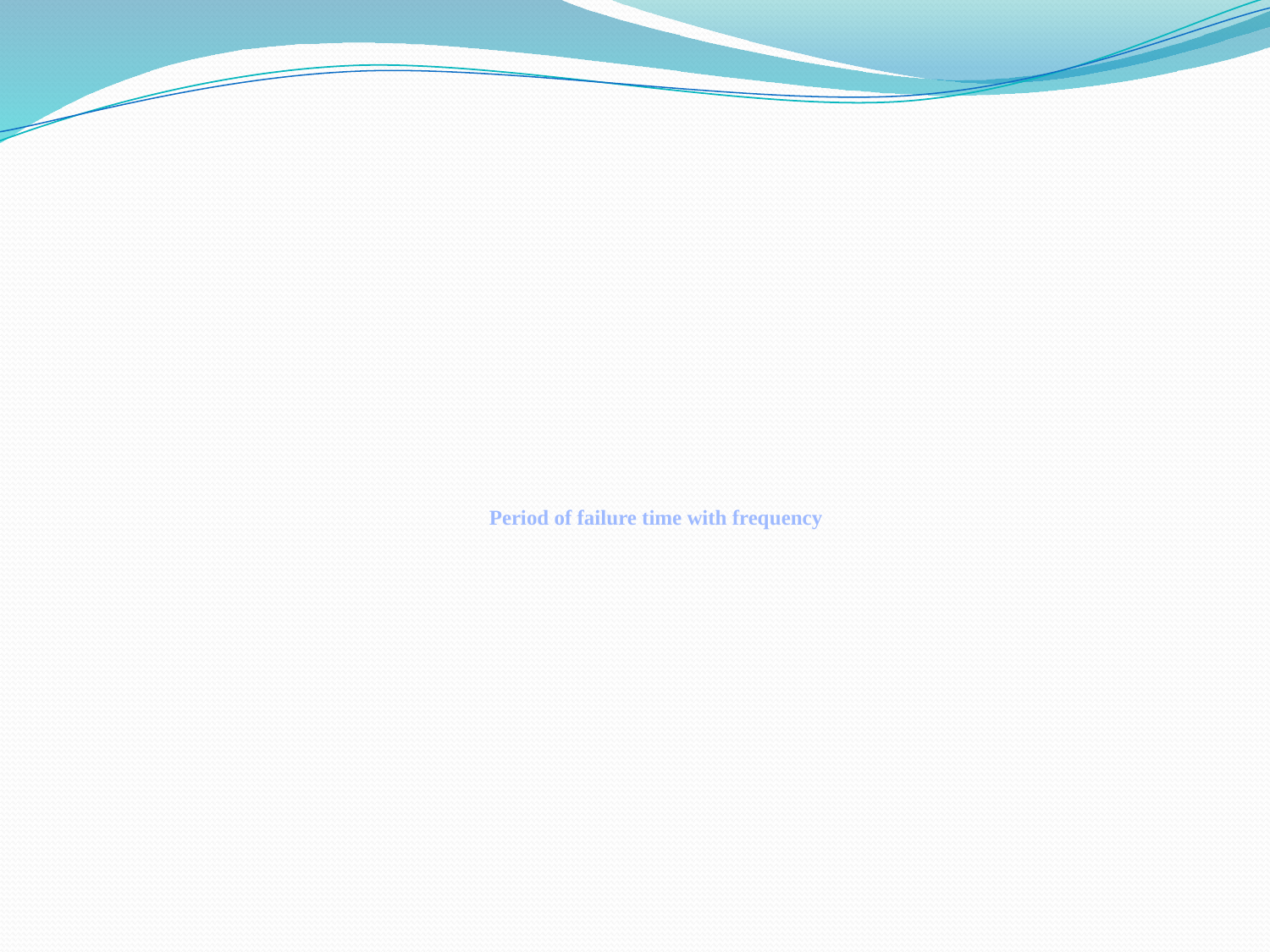

# Period of failure time with frequency